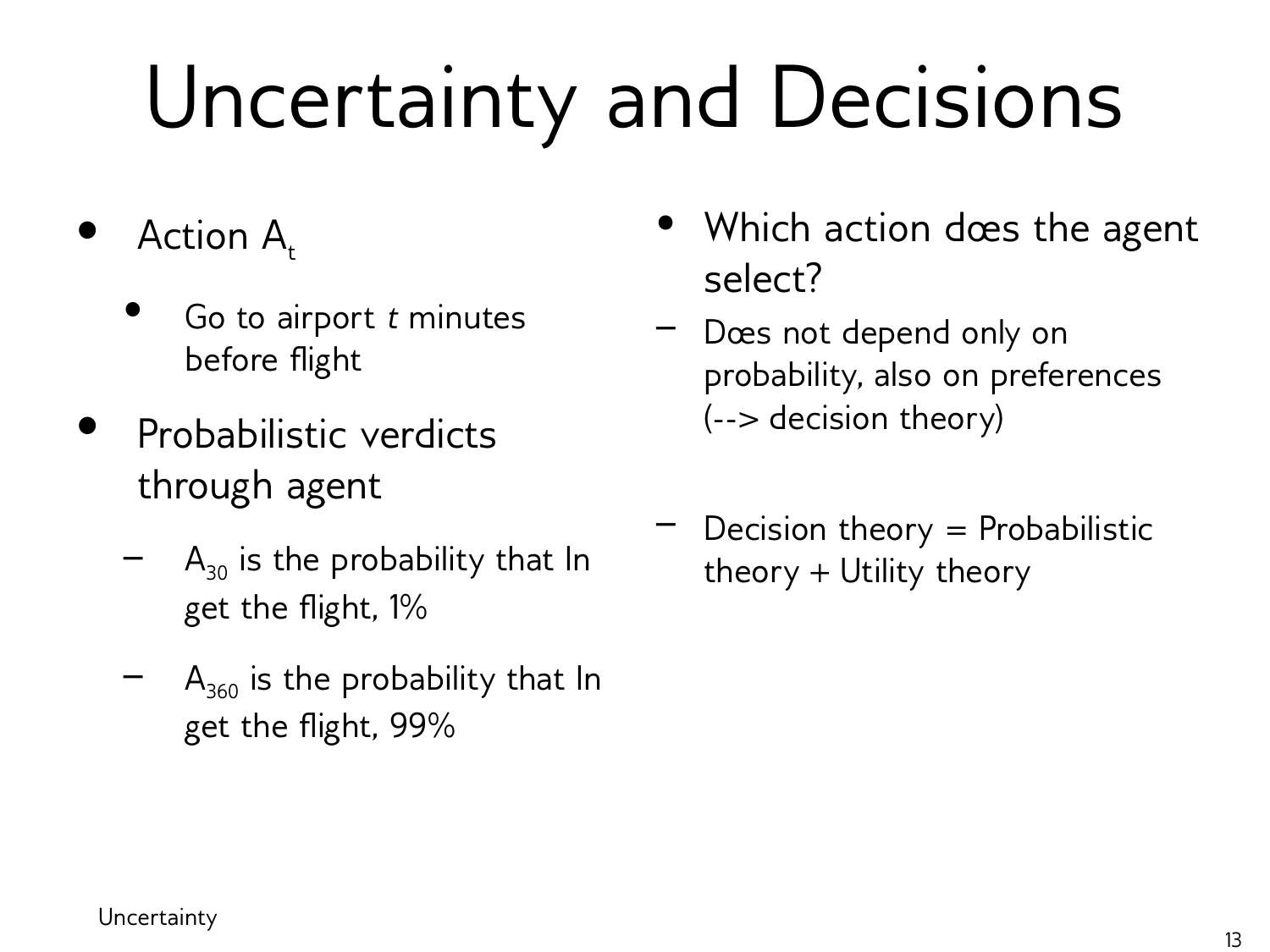

# Uncertainty and Decisions
Action At
Go to airport t minutes before flight
Probabilistic verdicts through agent
A30 is the probability that In get the flight, 1%
A360 is the probability that In get the flight, 99%
Which action does the agent select?
Does not depend only on probability, also on preferences
(--> decision theory)

Decision theory = Probabilistic theory + Utility theory
Uncertainty
13